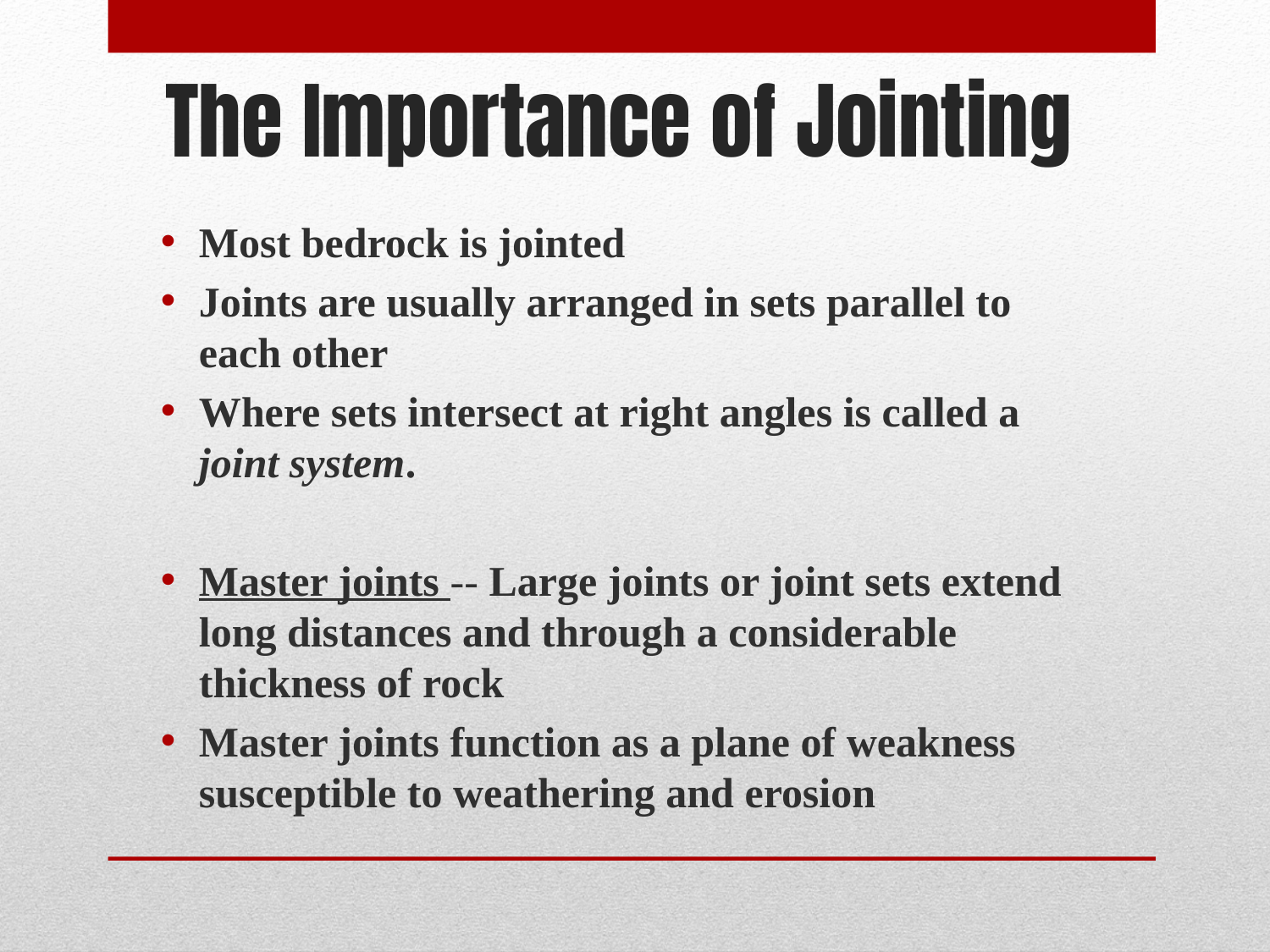

The Importance of Jointing
Most bedrock is jointed
Joints are usually arranged in sets parallel to each other
Where sets intersect at right angles is called a joint system.

Master joints -- Large joints or joint sets extend long distances and through a considerable thickness of rock
Master joints function as a plane of weakness susceptible to weathering and erosion